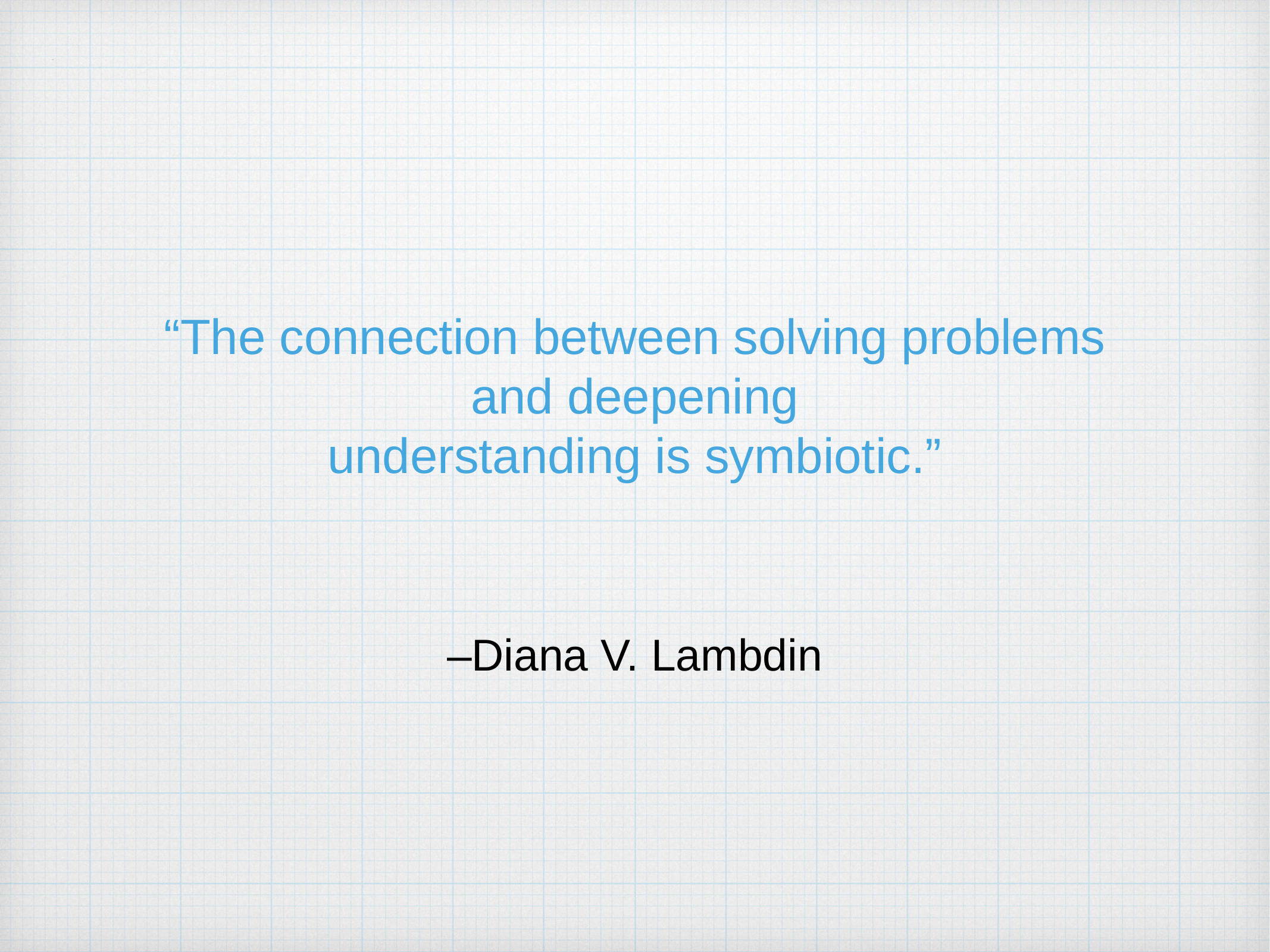

“The connection between solving problems and deepening
understanding is symbiotic.”
–Diana V. Lambdin